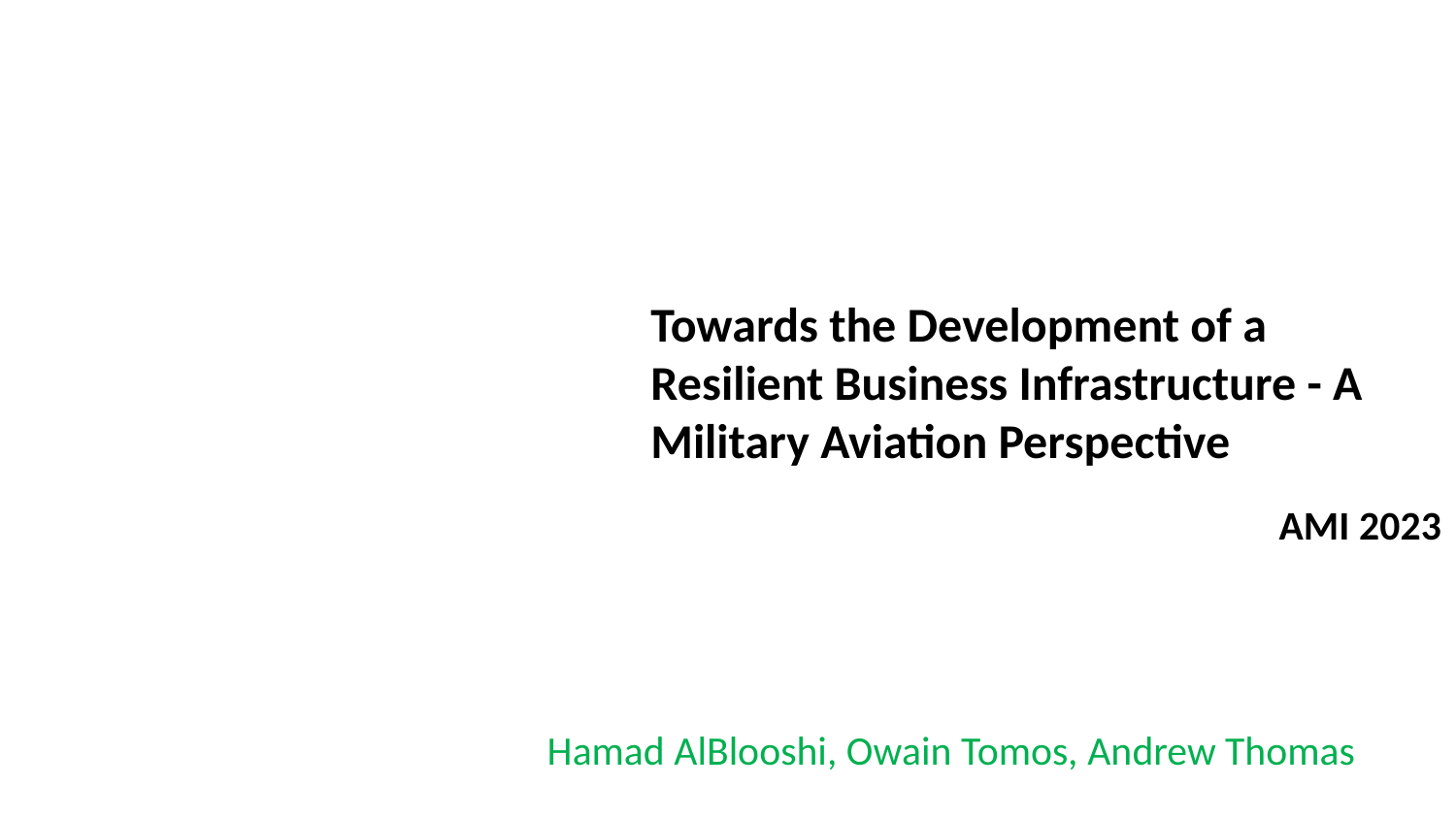

Towards the Development of a Resilient Business Infrastructure - A Military Aviation Perspective
AMI 2023
Hamad AlBlooshi, Owain Tomos, Andrew Thomas